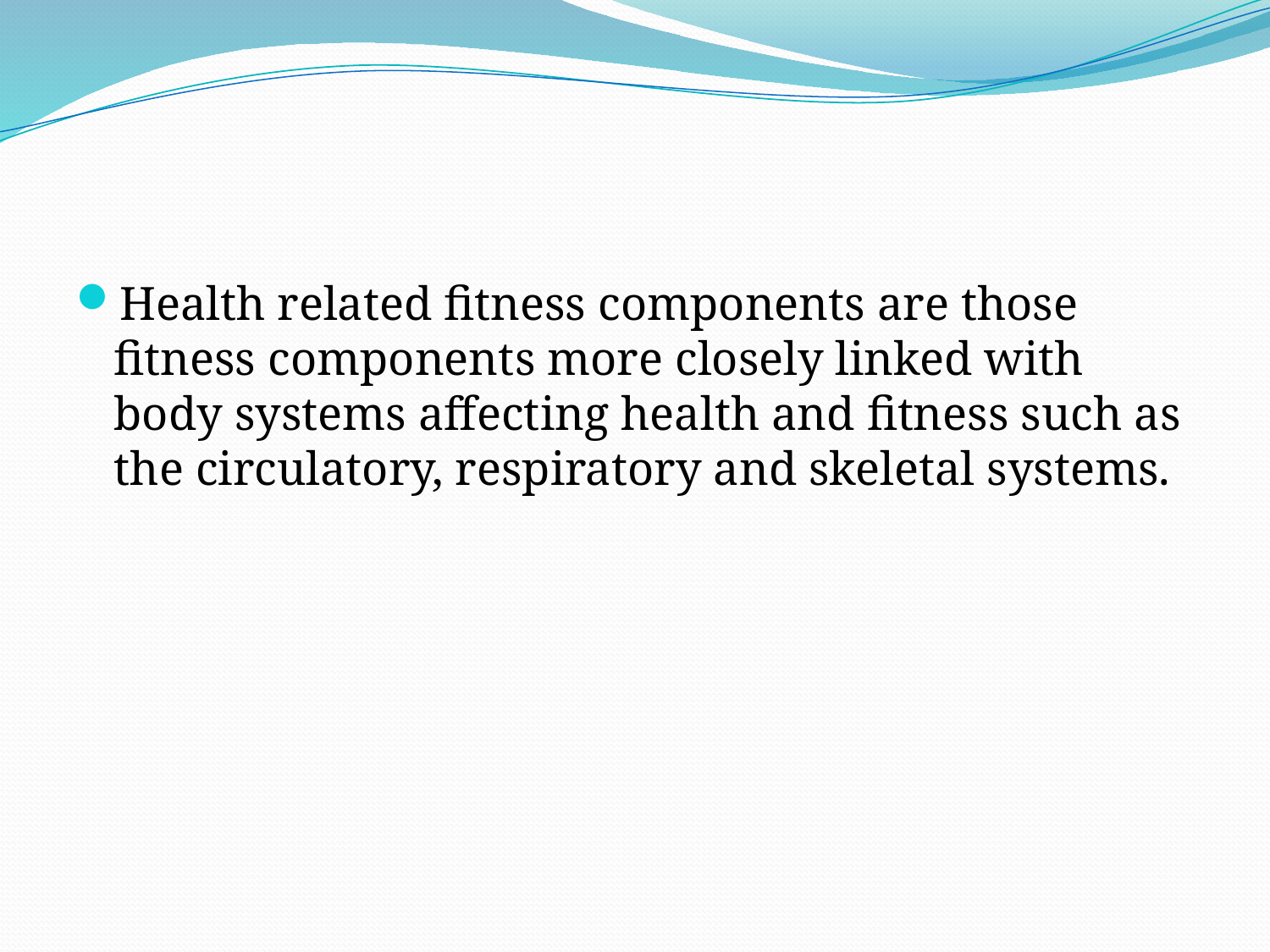

#
Health related fitness components are those fitness components more closely linked with body systems affecting health and fitness such as the circulatory, respiratory and skeletal systems.